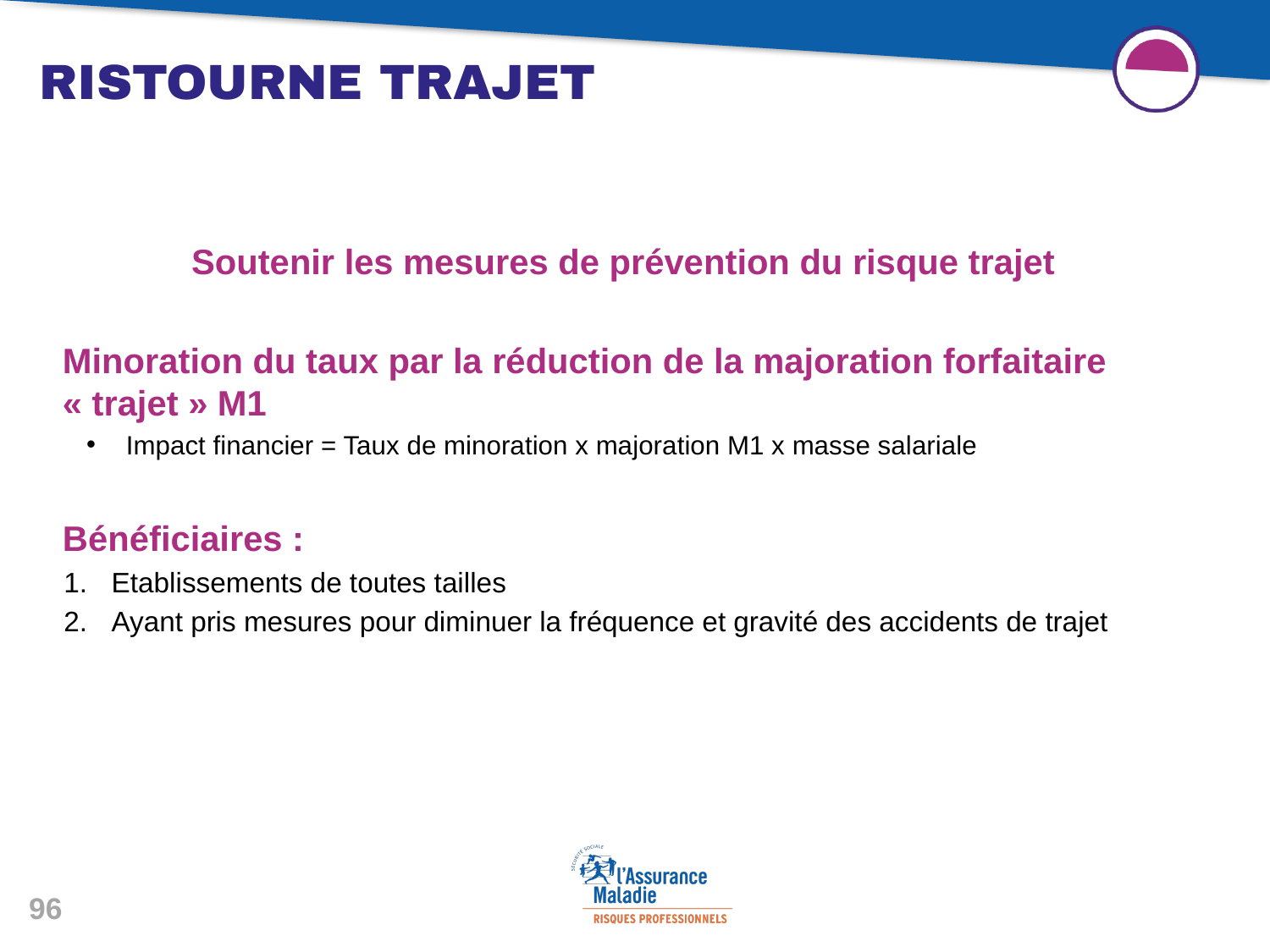

# Ristourne trajet
Soutenir les mesures de prévention du risque trajet

Minoration du taux par la réduction de la majoration forfaitaire « trajet » M1
Impact financier = Taux de minoration x majoration M1 x masse salariale

Bénéficiaires :
Etablissements de toutes tailles
Ayant pris mesures pour diminuer la fréquence et gravité des accidents de trajet
96